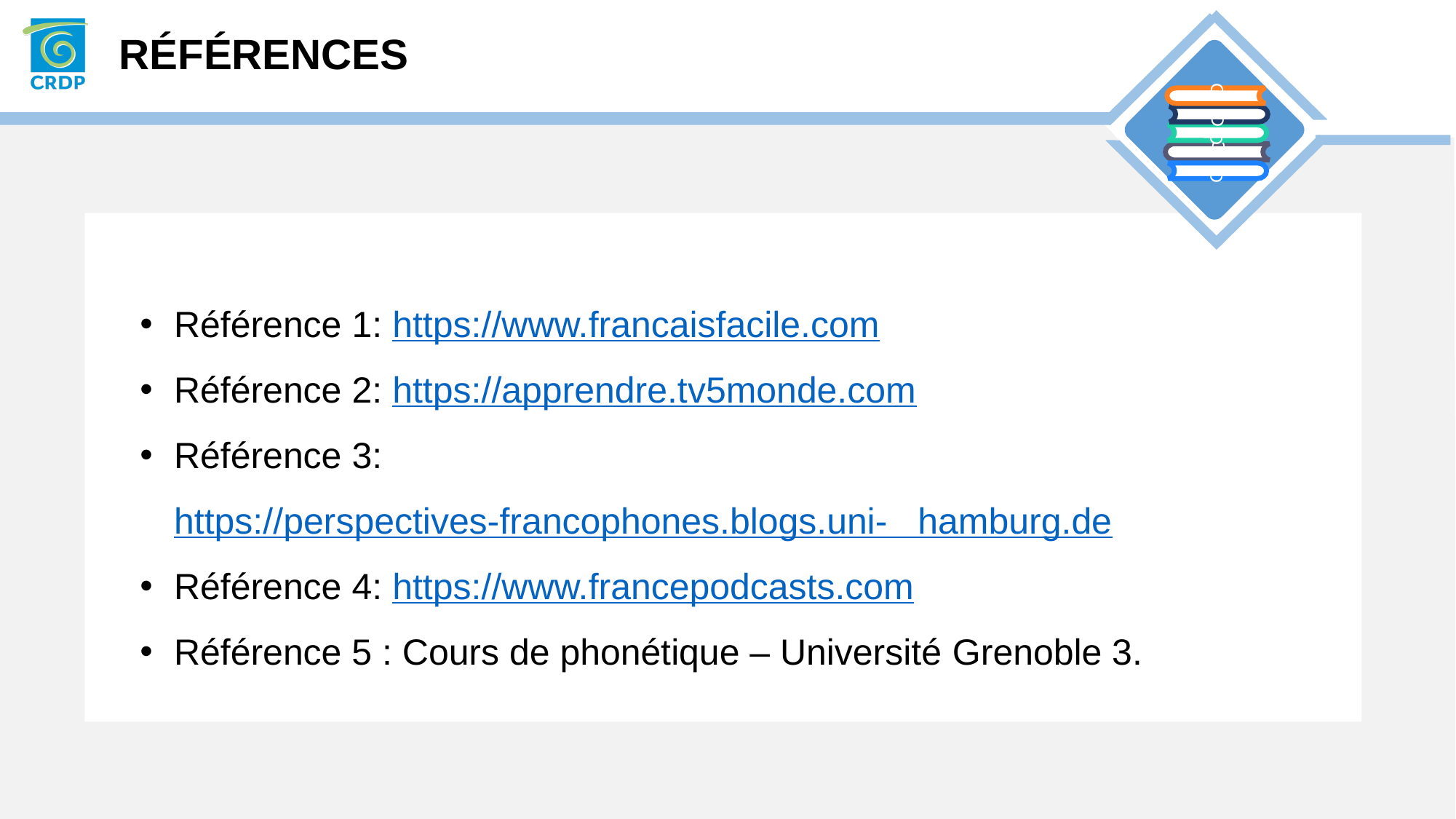

Référence 1: https://www.francaisfacile.com
Référence 2: https://apprendre.tv5monde.com
Référence 3: https://perspectives-francophones.blogs.uni-   hamburg.de
Référence 4: https://www.francepodcasts.com
Référence 5 : Cours de phonétique – Université Grenoble 3.